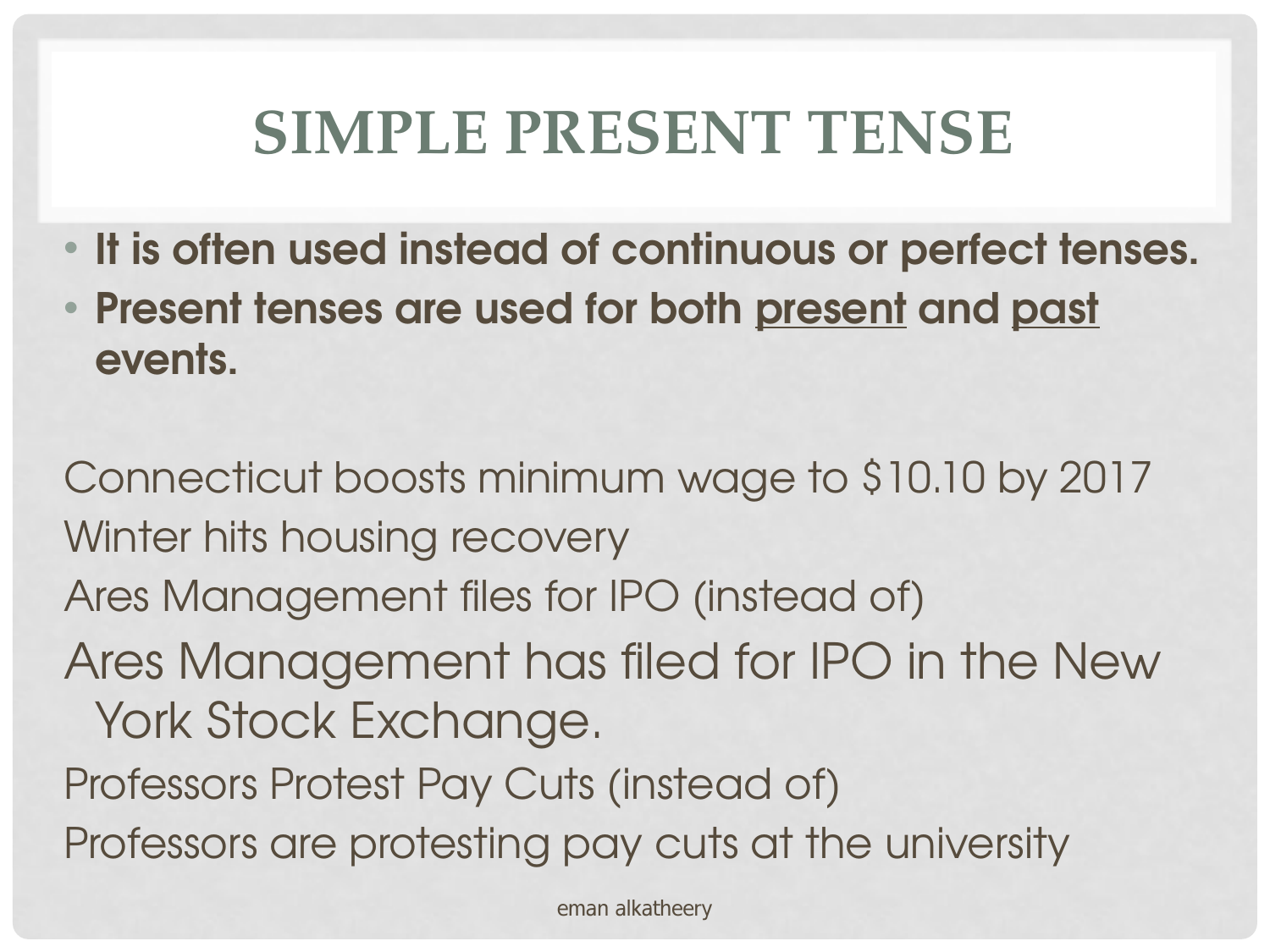

# Simple present tense
It is often used instead of continuous or perfect tenses.
Present tenses are used for both present and past events.

Connecticut boosts minimum wage to $10.10 by 2017
Winter hits housing recovery
Ares Management files for IPO (instead of)
Ares Management has filed for IPO in the New York Stock Exchange.
Professors Protest Pay Cuts (instead of)
Professors are protesting pay cuts at the university
eman alkatheery